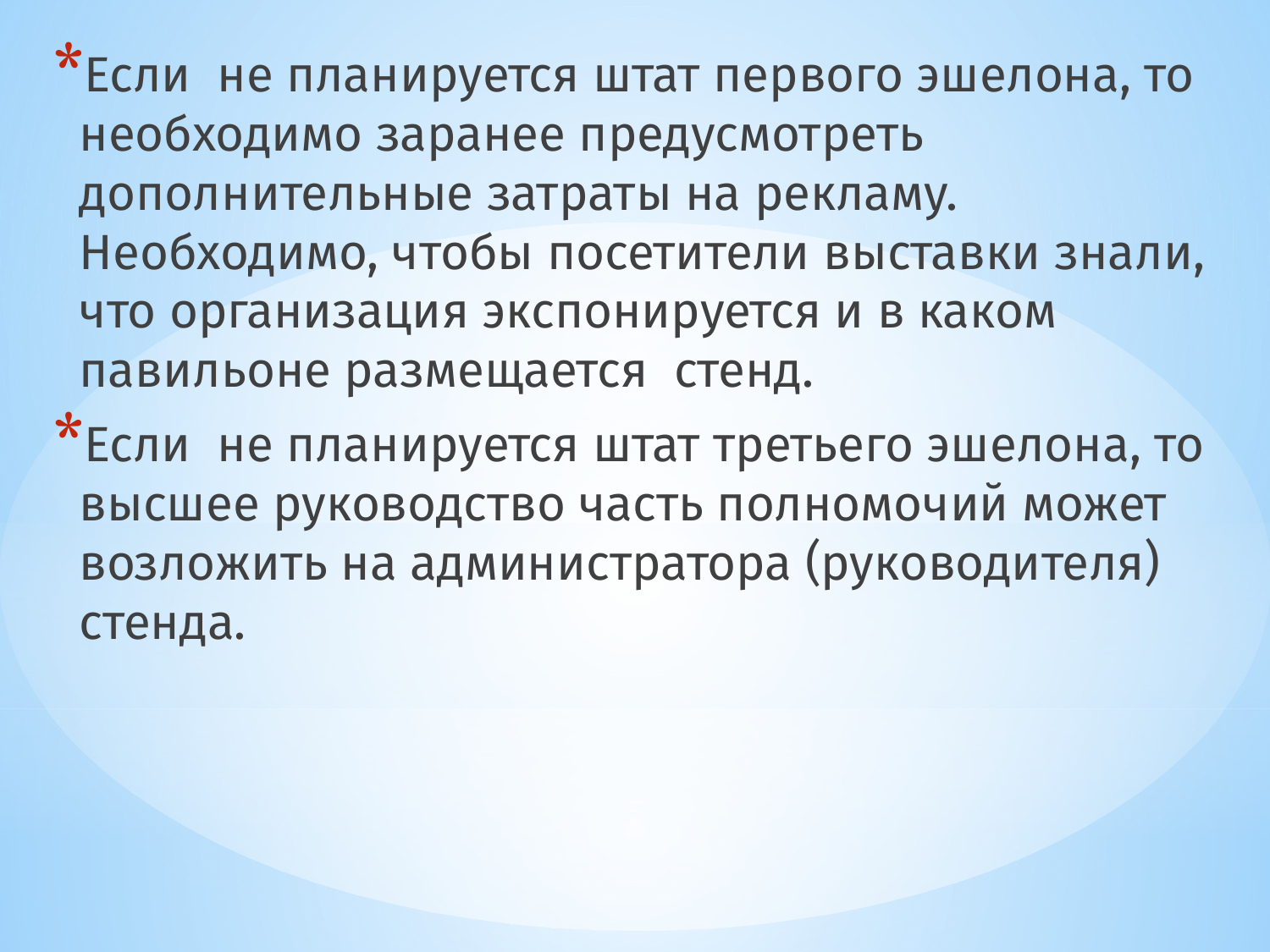

Если  не планируется штат первого эшелона, то необходимо заранее предусмотреть дополнительные затраты на рекламу. Необходимо, чтобы посетители выставки знали, что организация экспонируется и в каком павильоне размещается  стенд.
Если  не планируется штат третьего эшелона, то высшее руководство часть полномочий может возложить на администратора (руководителя) стенда.
#